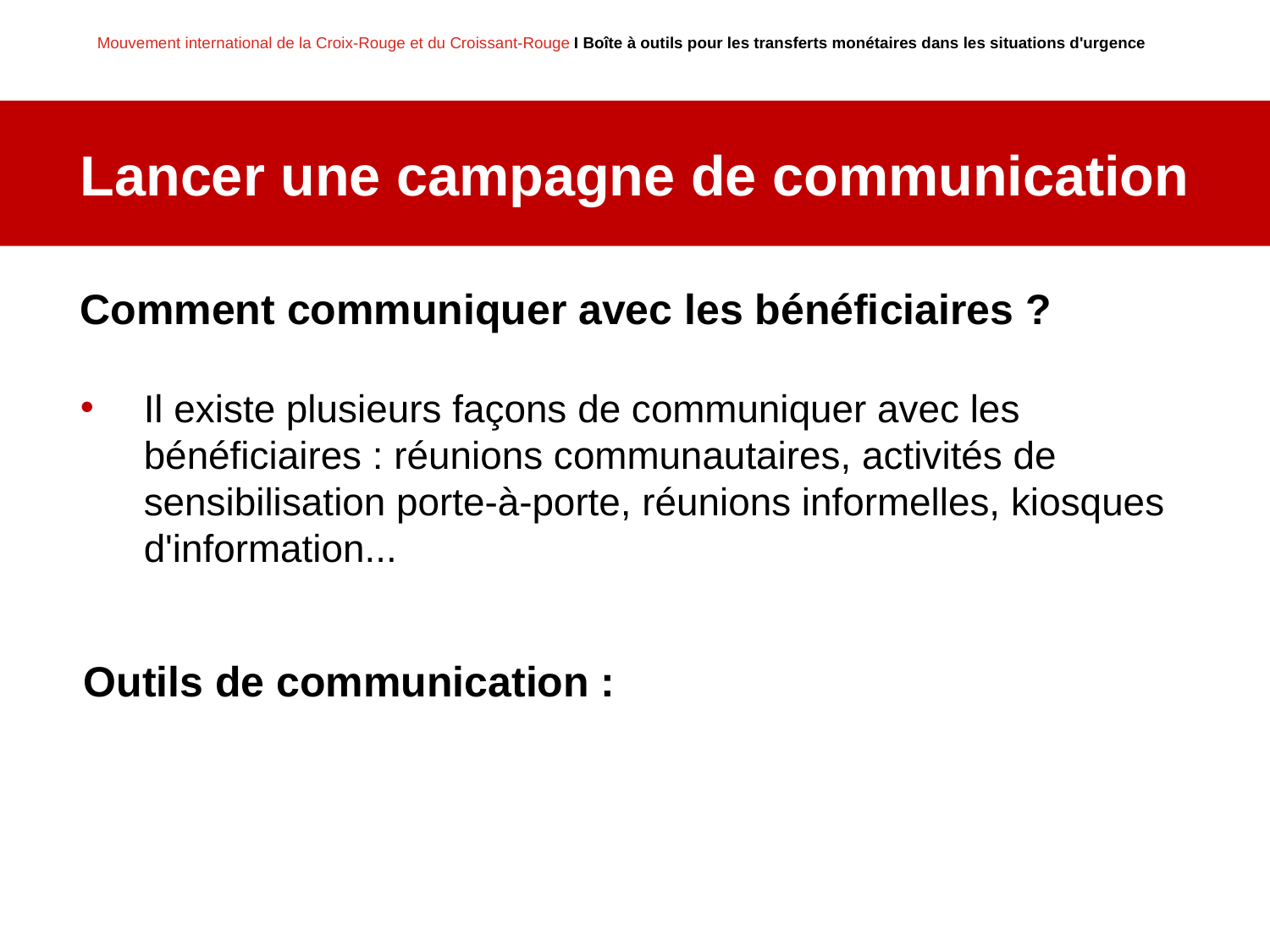

Lancer une campagne de communication
Comment communiquer avec les bénéficiaires ?

Il existe plusieurs façons de communiquer avec les bénéficiaires : réunions communautaires, activités de sensibilisation porte-à-porte, réunions informelles, kiosques d'information...

Outils de communication :